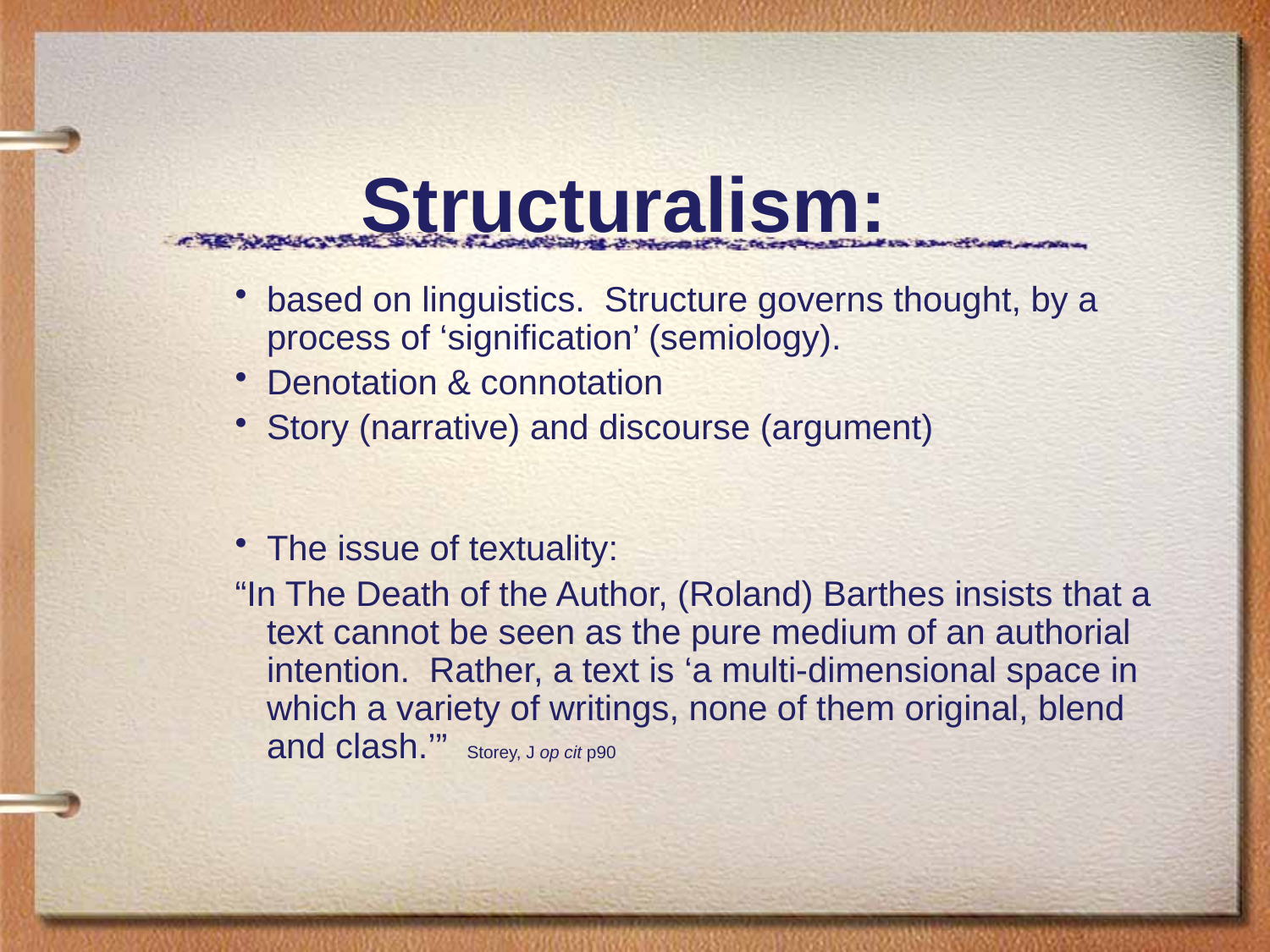

# Structuralism:
based on linguistics.  Structure governs thought, by a process of ‘signification’ (semiology).
Denotation & connotation
Story (narrative) and discourse (argument)

The issue of textuality:
“In The Death of the Author, (Roland) Barthes insists that a text cannot be seen as the pure medium of an authorial intention.  Rather, a text is ‘a multi-dimensional space in which a variety of writings, none of them original, blend and clash.’”  Storey, J op cit p90